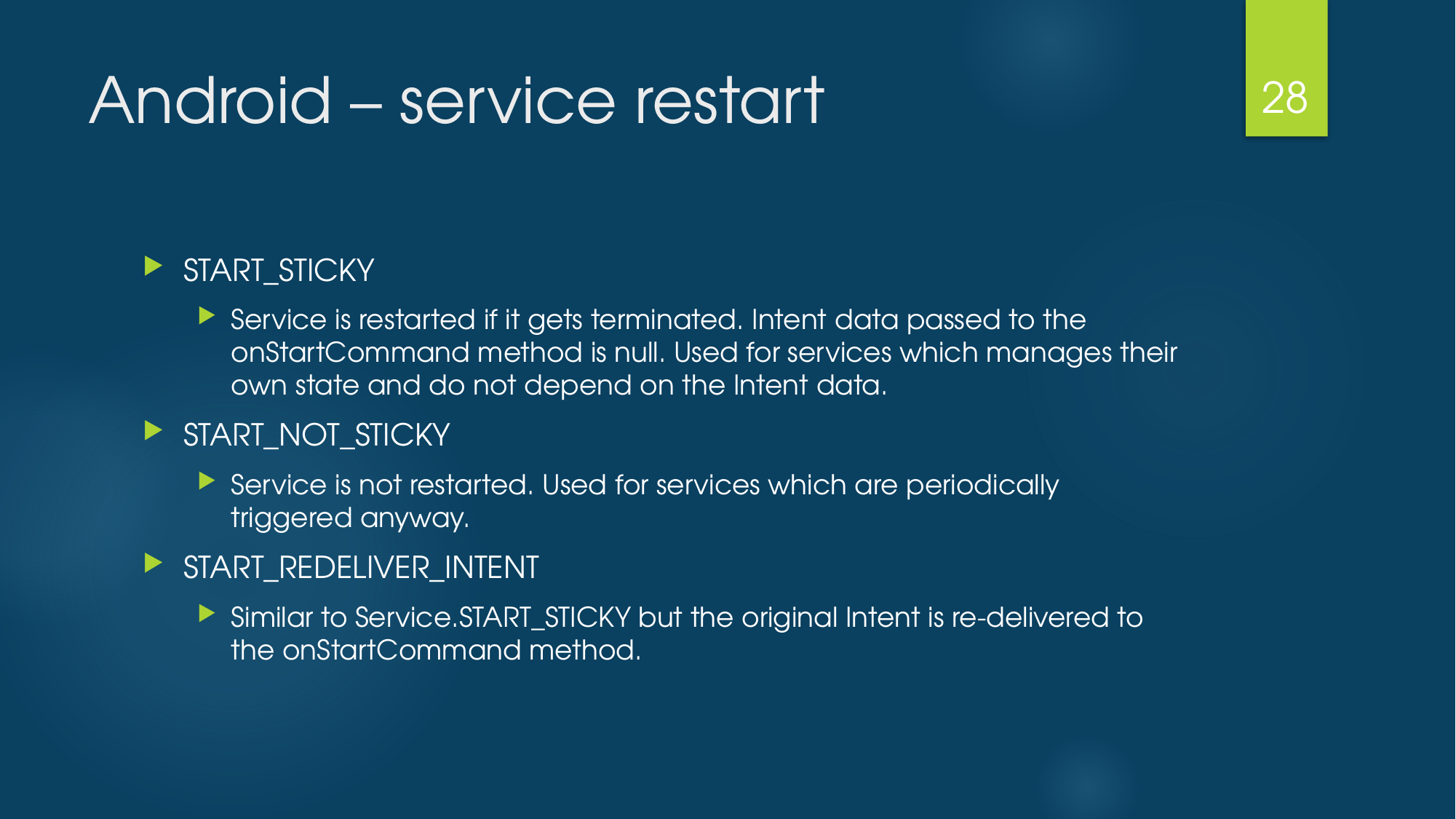

28
# Android – service restart
START_STICKY
Service is restarted if it gets terminated. Intent data passed to the onStartCommand method is null. Used for services which manages their own state and do not depend on the Intent data.
START_NOT_STICKY
Service is not restarted. Used for services which are periodically triggered anyway.
START_REDELIVER_INTENT
Similar to Service.START_STICKY but the original Intent is re-delivered to the onStartCommand method.